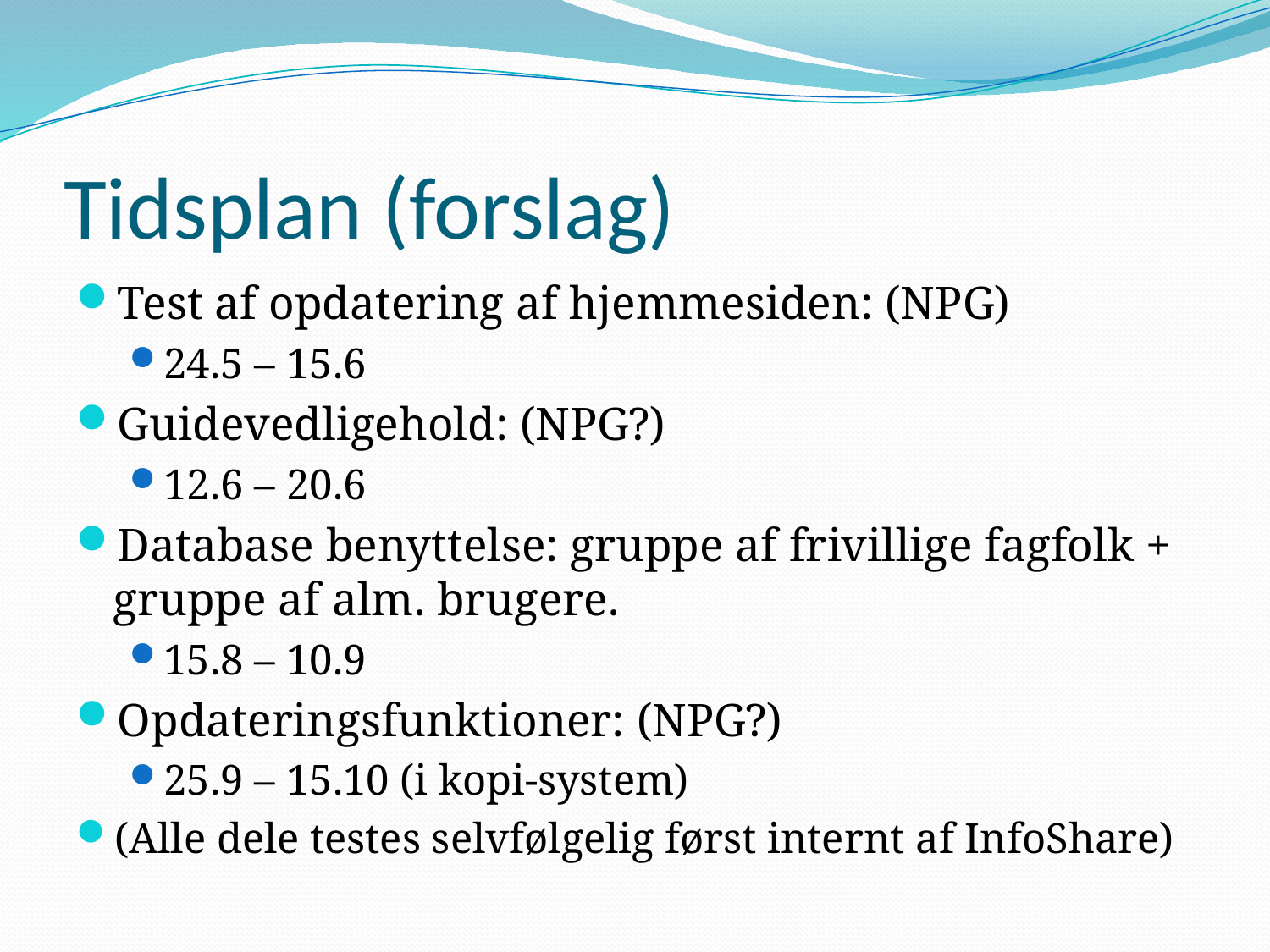

# Tidsplan (forslag)
Test af opdatering af hjemmesiden: (NPG)
24.5 – 15.6
Guidevedligehold: (NPG?)
12.6 – 20.6
Database benyttelse: gruppe af frivillige fagfolk + gruppe af alm. brugere.
15.8 – 10.9
Opdateringsfunktioner: (NPG?)
25.9 – 15.10 (i kopi-system)
(Alle dele testes selvfølgelig først internt af InfoShare)